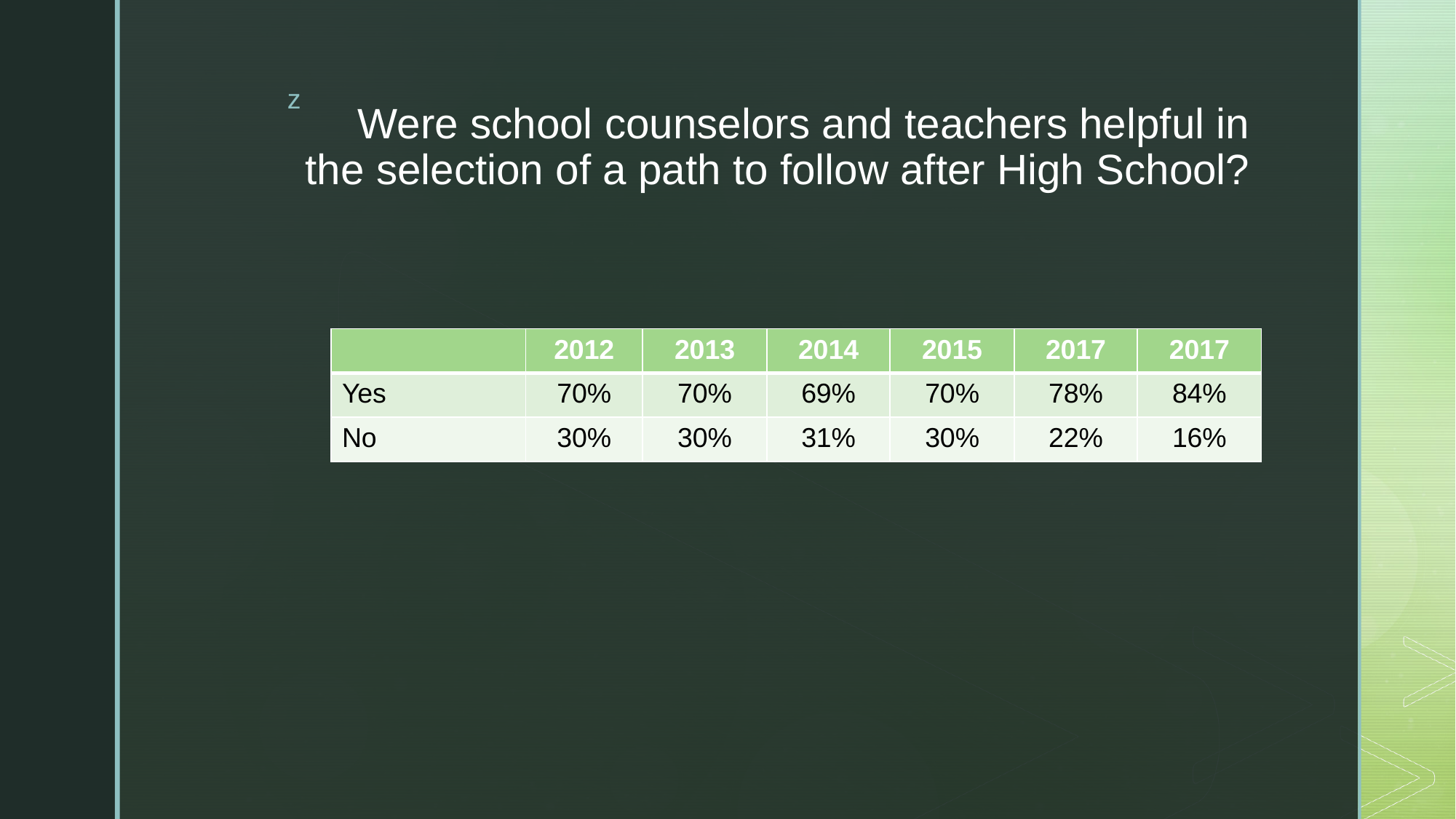

# Were school counselors and teachers helpful in the selection of a path to follow after High School?

|  | 2012 | 2013 | 2014 | 2015 | 2017 | 2017 |
| --- | --- | --- | --- | --- | --- | --- |
| Yes | 70% | 70% | 69% | 70% | 78% | 84% |
| No | 30% | 30% | 31% | 30% | 22% | 16% |